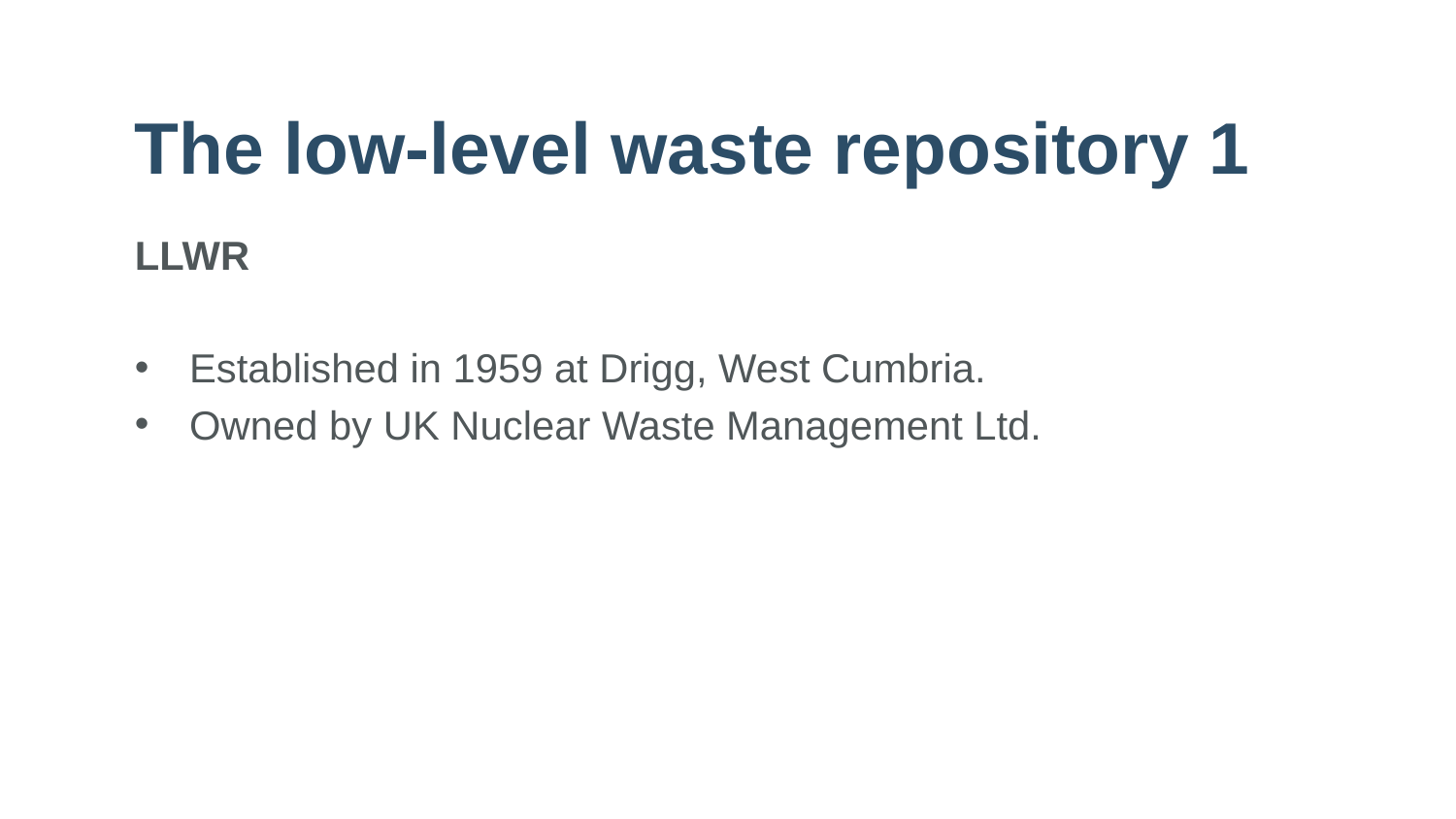

# The low-level waste repository 1
LLWR

Established in 1959 at Drigg, West Cumbria.
Owned by UK Nuclear Waste Management Ltd.